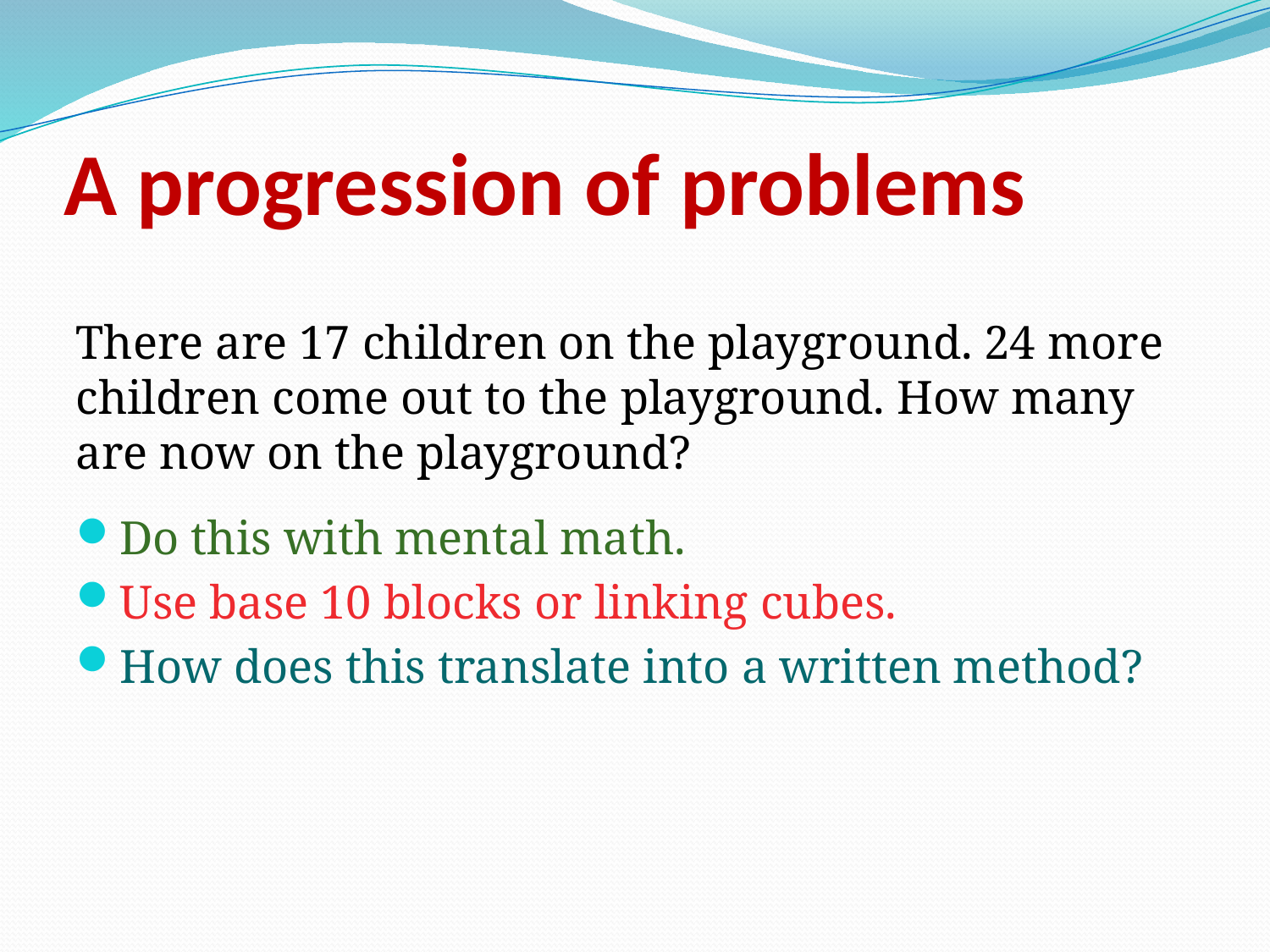

# A progression of problems

There are 17 children on the playground. 24 more children come out to the playground. How many are now on the playground?
Do this with mental math.
Use base 10 blocks or linking cubes.
How does this translate into a written method?